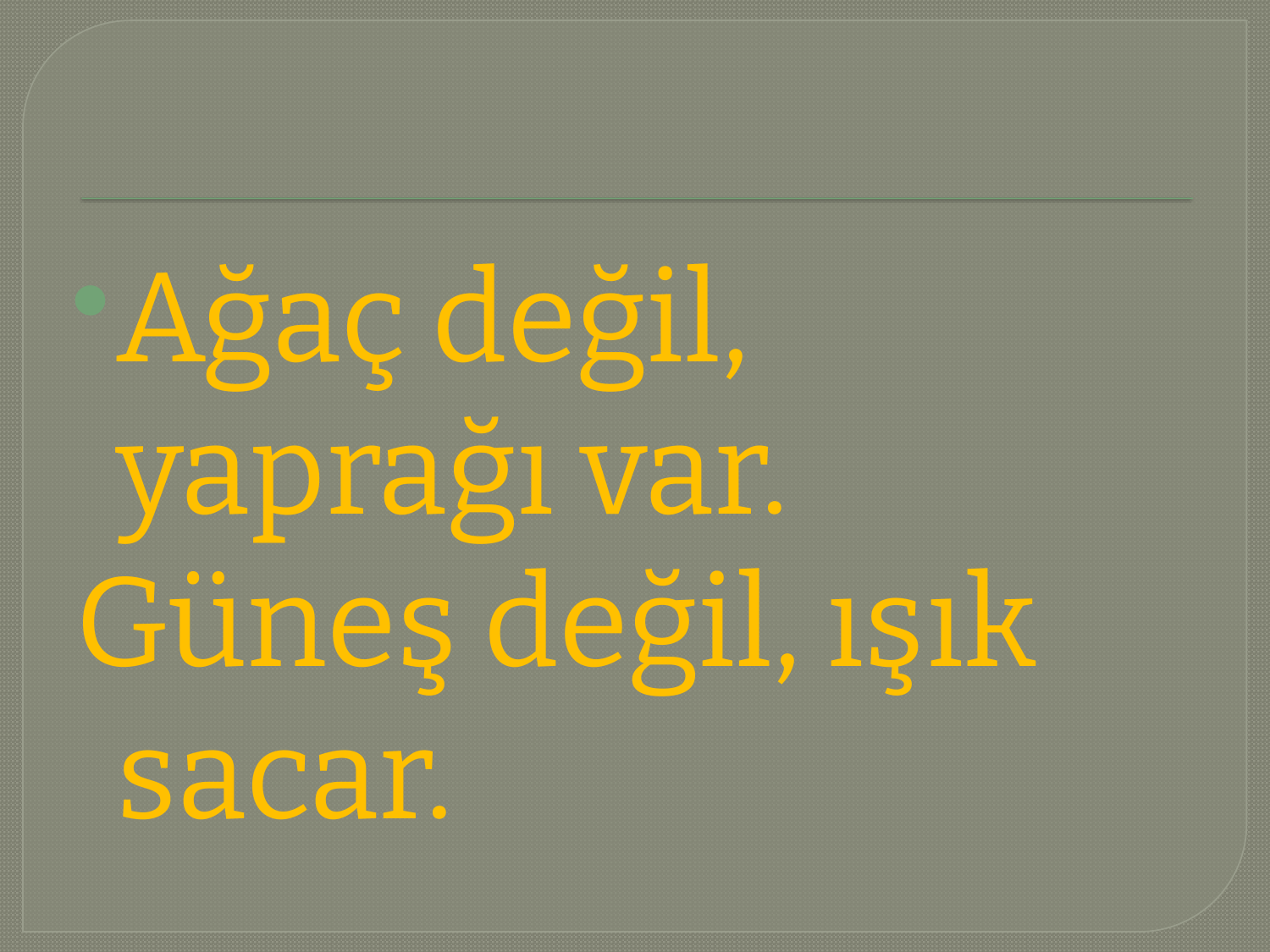

#
Ağaç değil, yaprağı var.
Güneş değil, ışık sacar.